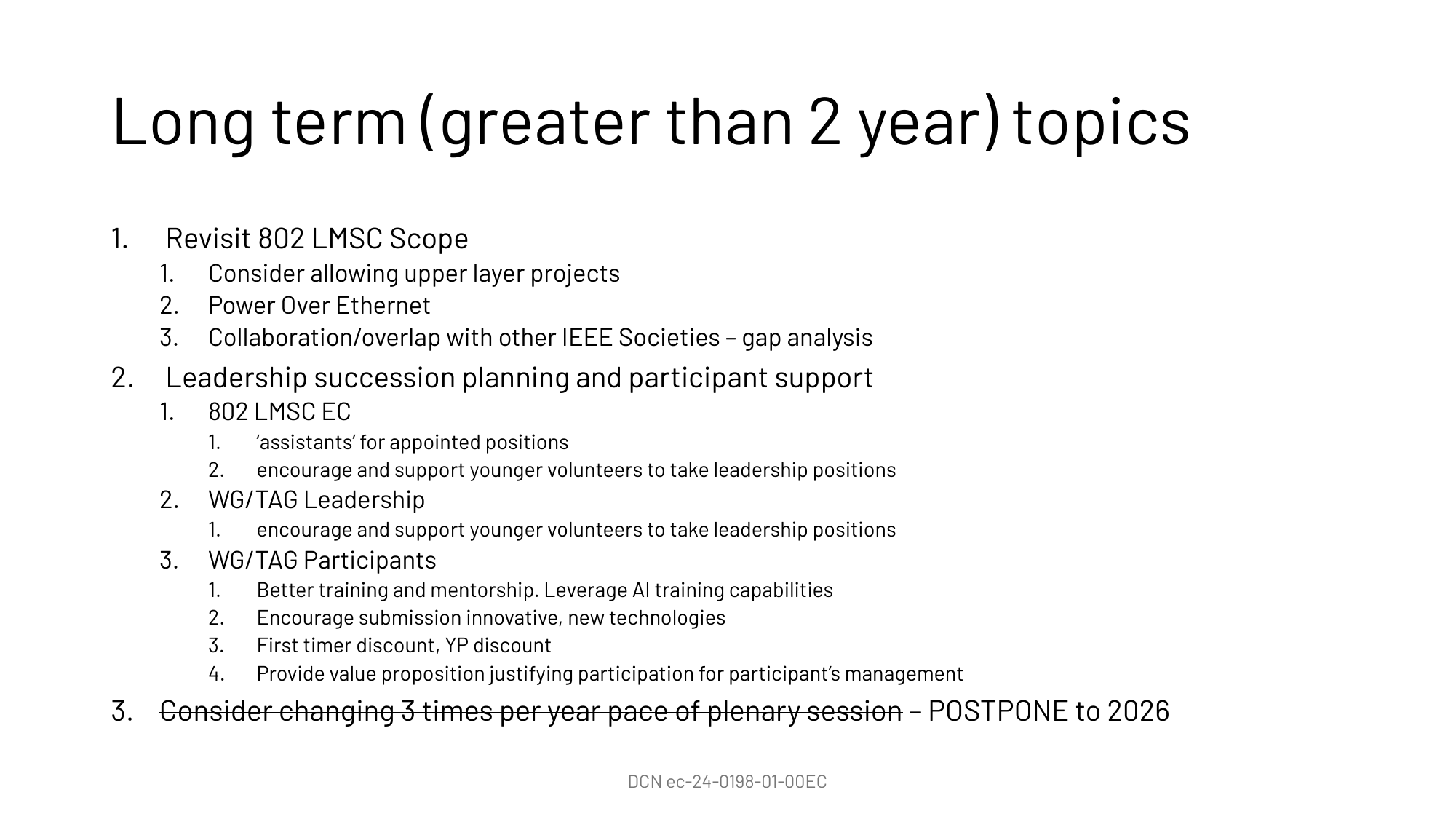

# Long term (greater than 2 year) topics
Revisit 802 LMSC Scope
Consider allowing upper layer projects
Power Over Ethernet
Collaboration/overlap with other IEEE Societies – gap analysis
Leadership succession planning and participant support
802 LMSC EC
‘assistants’ for appointed positions
encourage and support younger volunteers to take leadership positions
WG/TAG Leadership
encourage and support younger volunteers to take leadership positions
WG/TAG Participants
Better training and mentorship. Leverage AI training capabilities
Encourage submission innovative, new technologies
First timer discount, YP discount
Provide value proposition justifying participation for participant’s management
Consider changing 3 times per year pace of plenary session – POSTPONE to 2026

DCN ec-24-0198-01-00EC